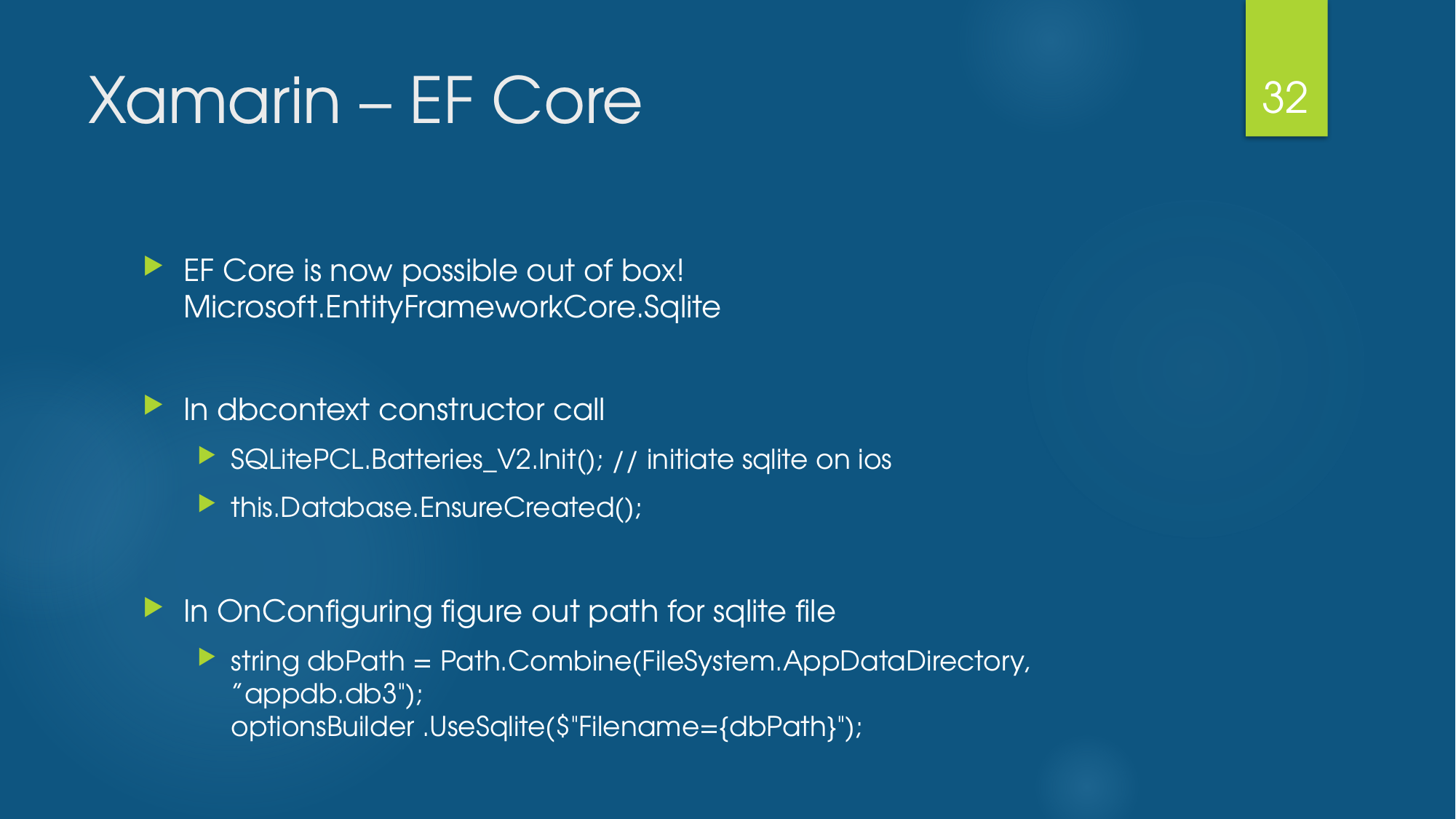

32
# Xamarin – EF Core
EF Core is now possible out of box! Microsoft.EntityFrameworkCore.Sqlite

In dbcontext constructor call
SQLitePCL.Batteries_V2.Init(); // initiate sqlite on ios
this.Database.EnsureCreated();

In OnConfiguring figure out path for sqlite file
string dbPath = Path.Combine(FileSystem.AppDataDirectory, ”appdb.db3");
optionsBuilder .UseSqlite($"Filename={dbPath}");